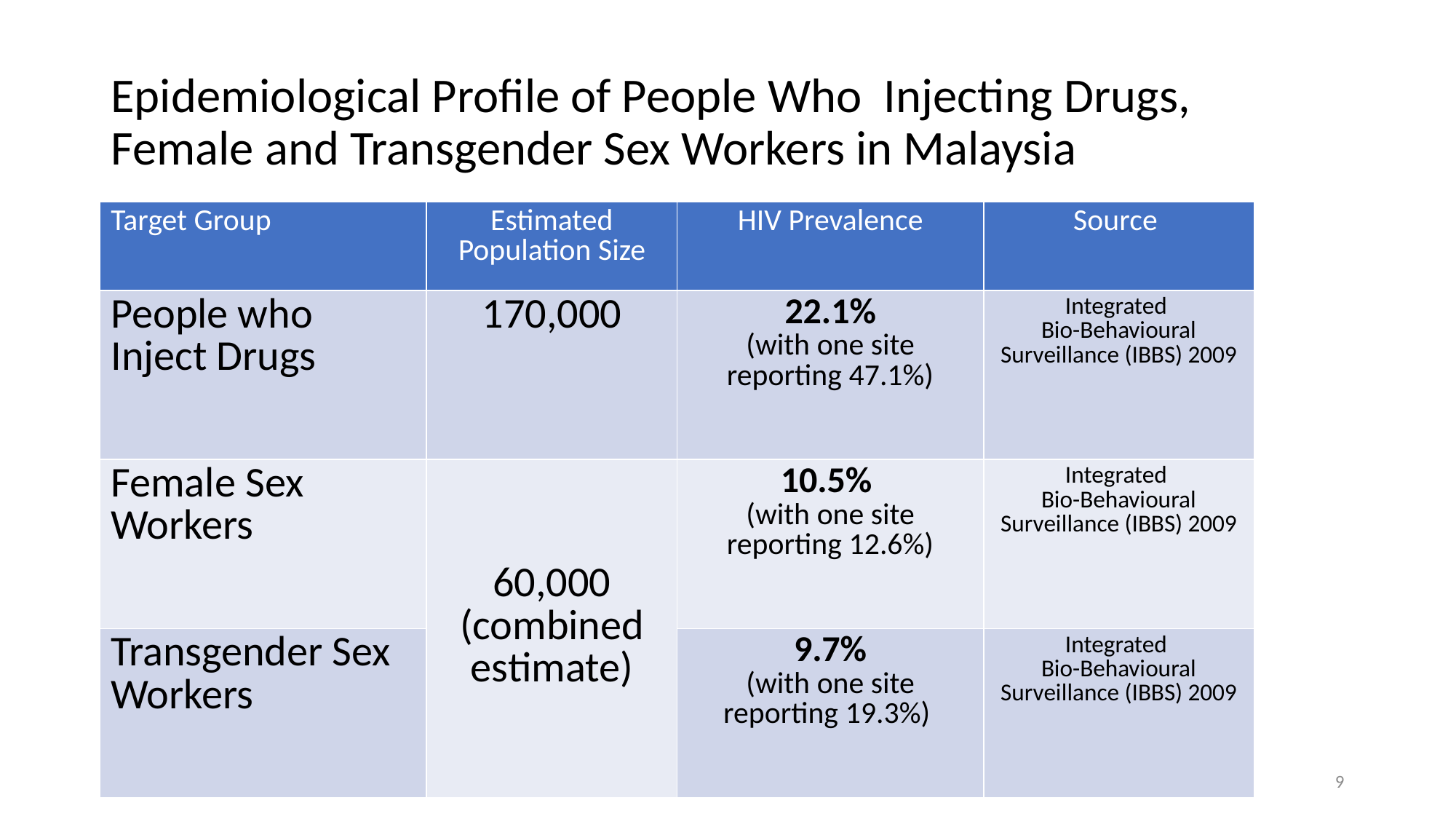

# Epidemiological Profile of People Who  Injecting Drugs, Female and Transgender Sex Workers in Malaysia
| Target Group | Estimated Population Size | HIV Prevalence | Source |
| --- | --- | --- | --- |
| People who Inject Drugs | 170,000 | 22.1% (with one site reporting 47.1%) | Integrated Bio-Behavioural Surveillance (IBBS) 2009 |
| Female Sex Workers | 60,000 (combined estimate) | 10.5% (with one site reporting 12.6%) | Integrated Bio-Behavioural Surveillance (IBBS) 2009 |
| Transgender Sex Workers |  | 9.7% (with one site reporting 19.3%) | Integrated Bio-Behavioural Surveillance (IBBS) 2009 |
9